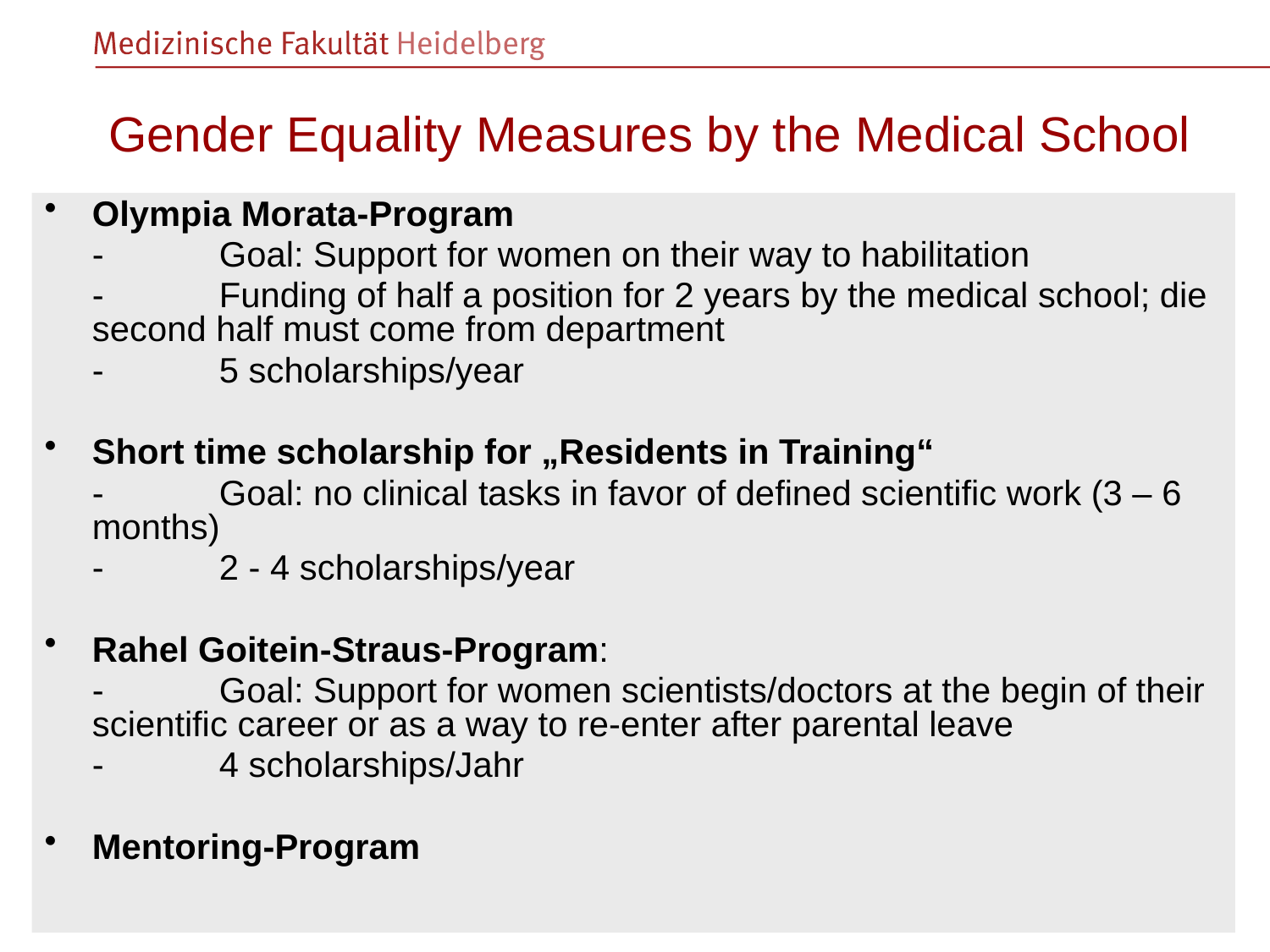

# Gender Equality Measures by the Medical School
Olympia Morata-Program
	- 	Goal: Support for women on their way to habilitation
	- 	Funding of half a position for 2 years by the medical school; die second half must come from department
	-	5 scholarships/year

Short time scholarship for „Residents in Training“
	- 	Goal: no clinical tasks in favor of defined scientific work (3 – 6 months)
	-	2 - 4 scholarships/year

Rahel Goitein-Straus-Program:
	-	Goal: Support for women scientists/doctors at the begin of their scientific career or as a way to re-enter after parental leave
	-	4 scholarships/Jahr

Mentoring-Program